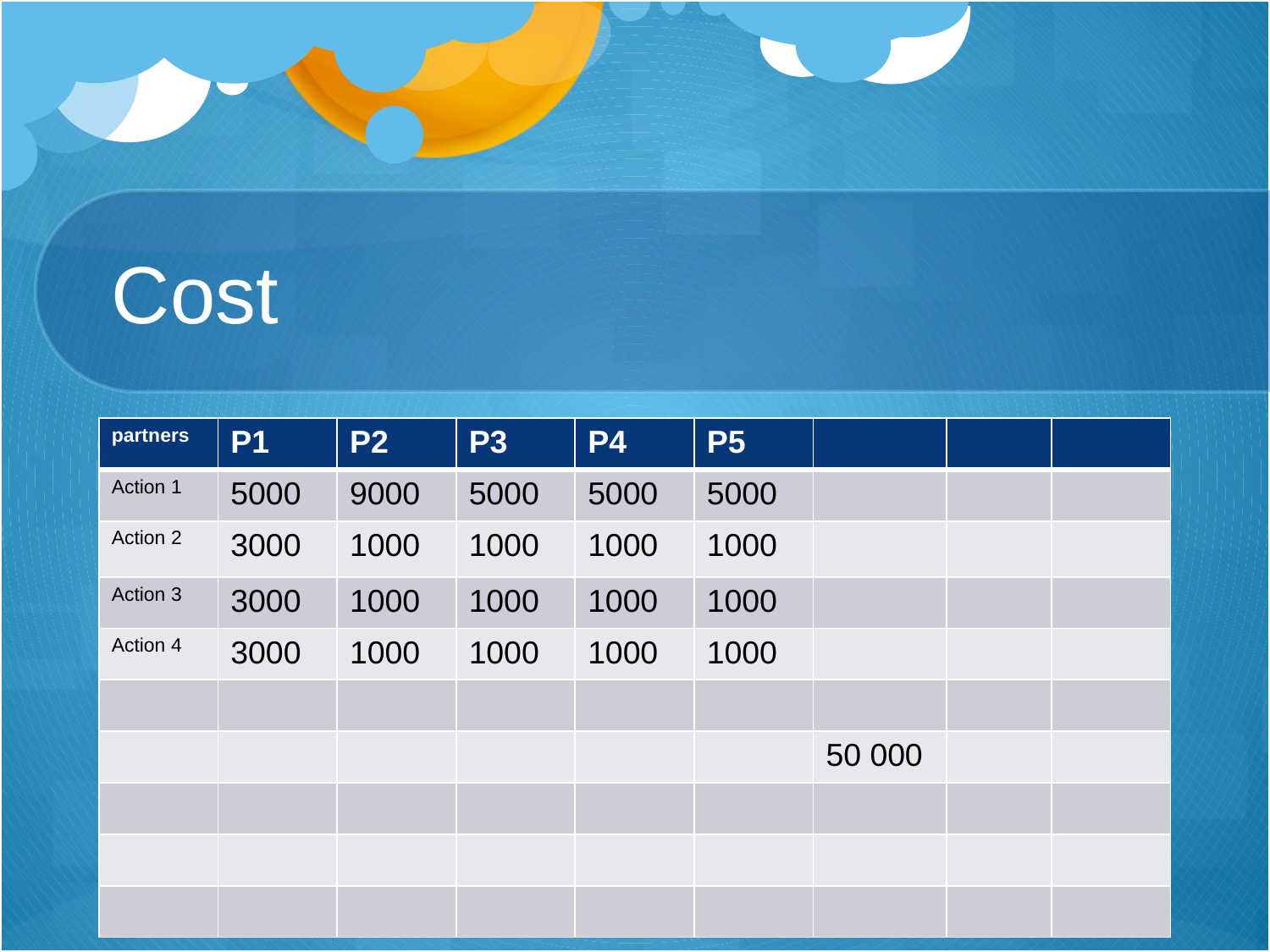

# Cost
| partners | P1 | P2 | P3 | P4 | P5 |  |  |  |
| --- | --- | --- | --- | --- | --- | --- | --- | --- |
| Action 1 | 5000 | 9000 | 5000 | 5000 | 5000 |  |  |  |
| Action 2 | 3000 | 1000 | 1000 | 1000 | 1000 |  |  |  |
| Action 3 | 3000 | 1000 | 1000 | 1000 | 1000 |  |  |  |
| Action 4 | 3000 | 1000 | 1000 | 1000 | 1000 |  |  |  |
|  |  |  |  |  |  |  |  |  |
|  |  |  |  |  |  | 50 000 |  |  |
|  |  |  |  |  |  |  |  |  |
|  |  |  |  |  |  |  |  |  |
|  |  |  |  |  |  |  |  |  |